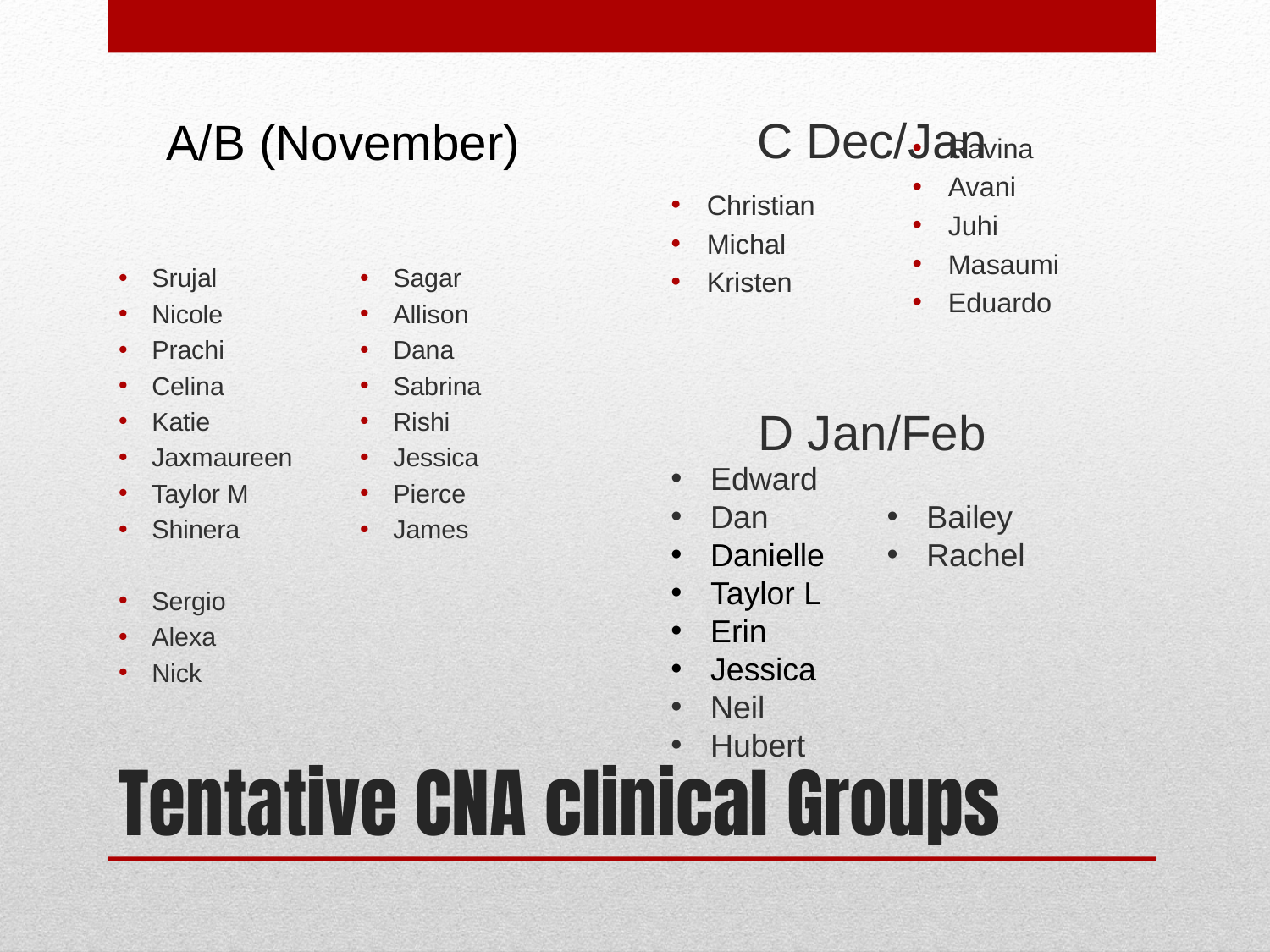

C Dec/Jan
A/B (November)

Christian
Michal
Kristen

Ravina
Avani
Juhi
Masaumi
Eduardo

Srujal
Nicole
Prachi
Celina
Katie
Jaxmaureen
Taylor M
Shinera

Sergio
Alexa
Nick
Sagar
Allison
Dana
Sabrina
Rishi
Jessica
Pierce
James

D Jan/Feb

Edward
Dan
Danielle
Taylor L
Erin
Jessica
Neil
Hubert

Bailey
Rachel

# Tentative CNA clinical Groups